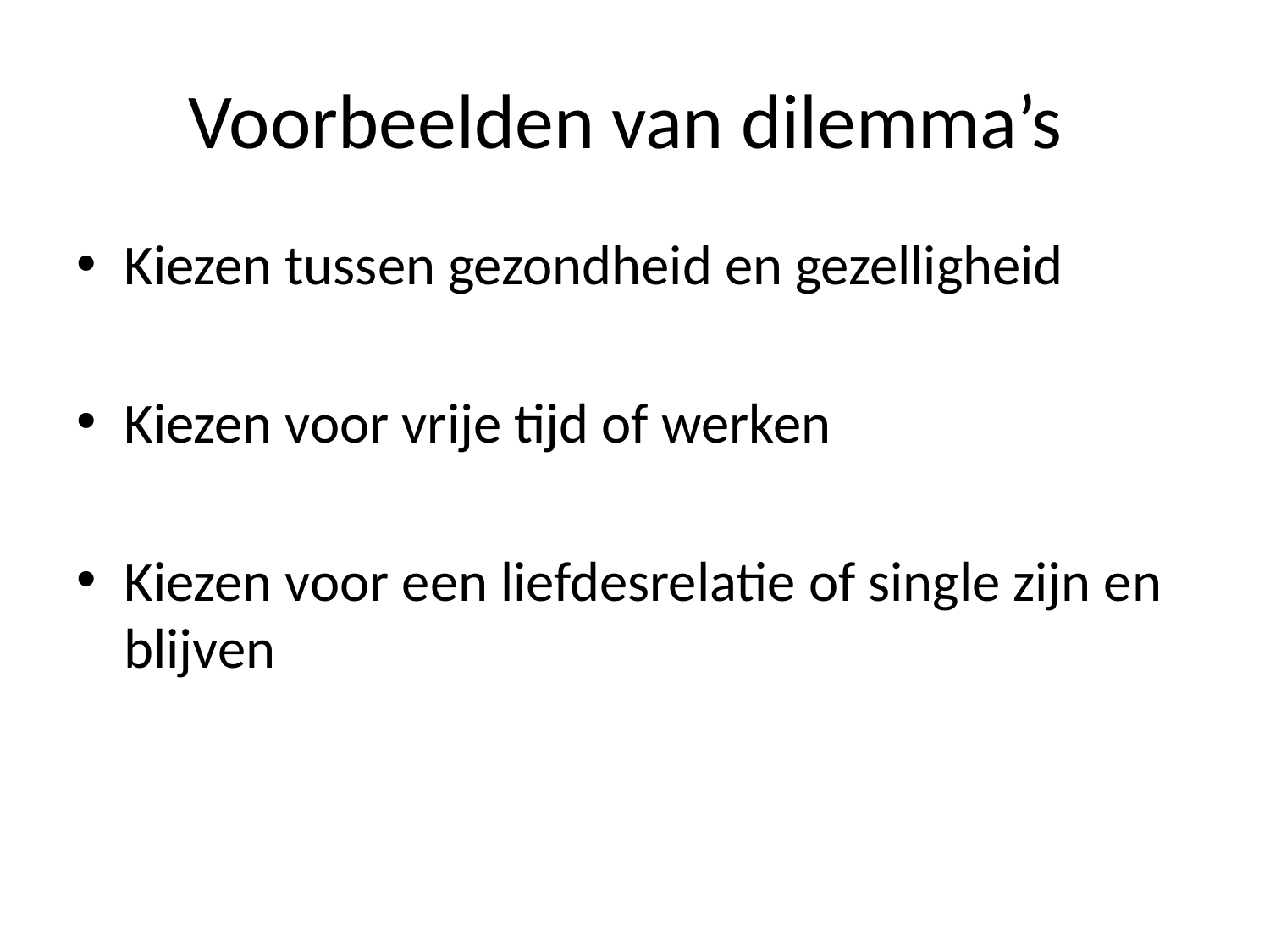

# Voorbeelden van dilemma’s
Kiezen tussen gezondheid en gezelligheid

Kiezen voor vrije tijd of werken

Kiezen voor een liefdesrelatie of single zijn en blijven